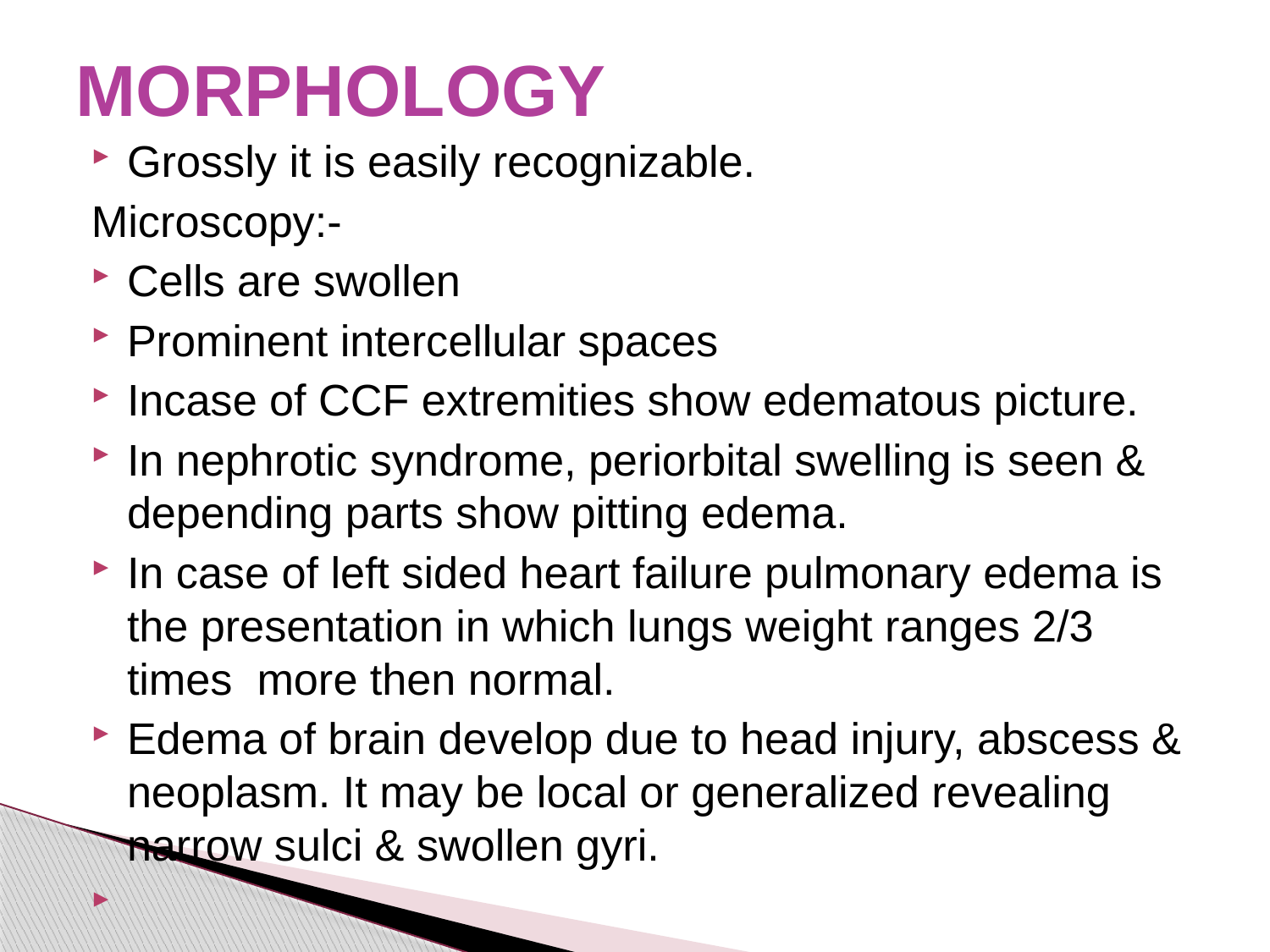

# MORPHOLOGY
Grossly it is easily recognizable.
Microscopy:-
Cells are swollen
Prominent intercellular spaces
Incase of CCF extremities show edematous picture.
In nephrotic syndrome, periorbital swelling is seen & depending parts show pitting edema.
In case of left sided heart failure pulmonary edema is the presentation in which lungs weight ranges 2/3 times  more then normal.
Edema of brain develop due to head injury, abscess & neoplasm. It may be local or generalized revealing narrow sulci & swollen gyri.